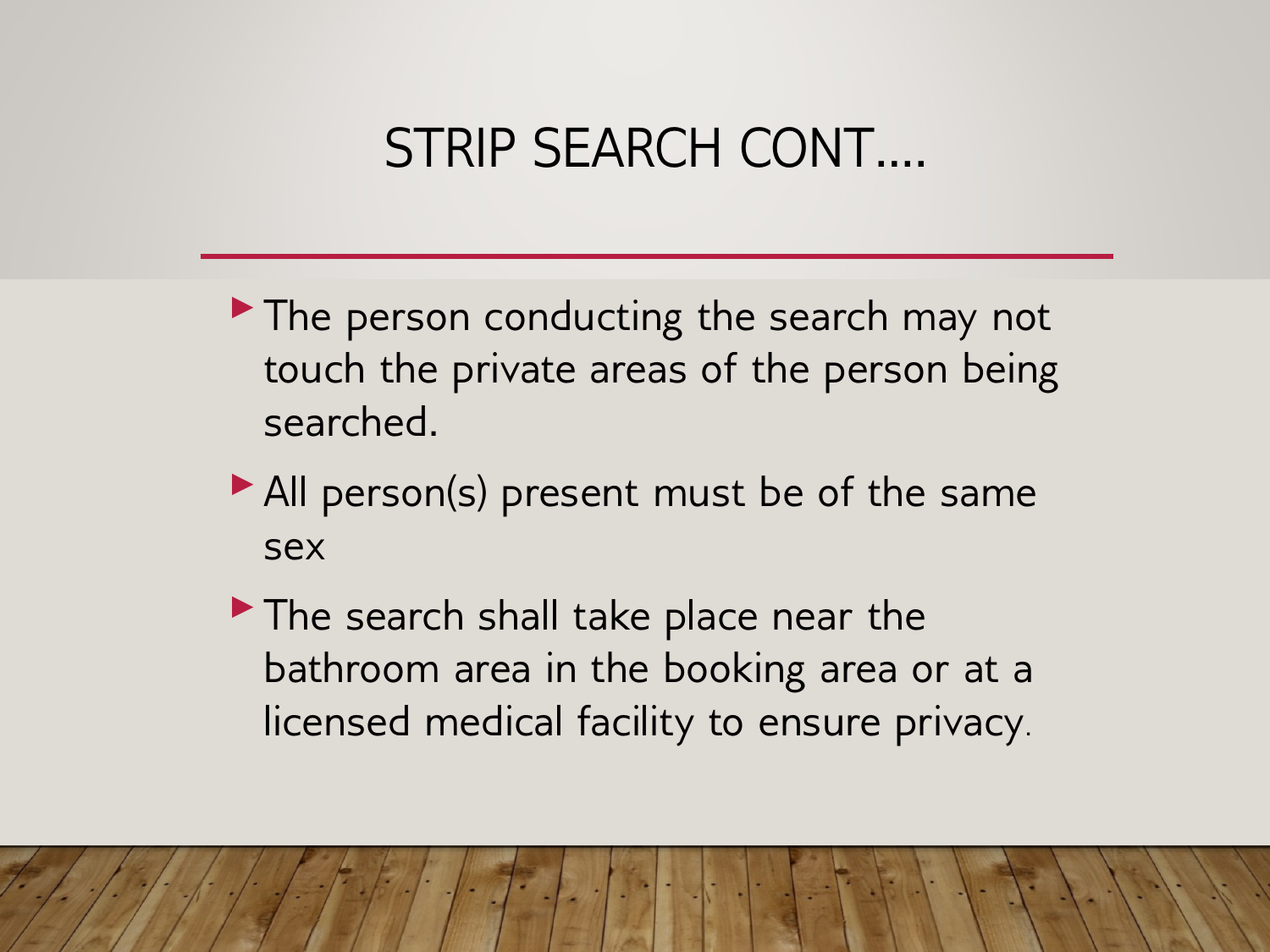

# STRIP SEARCH CONT….
The person conducting the search may not touch the private areas of the person being searched.
All person(s) present must be of the same sex
The search shall take place near the bathroom area in the booking area or at a licensed medical facility to ensure privacy.